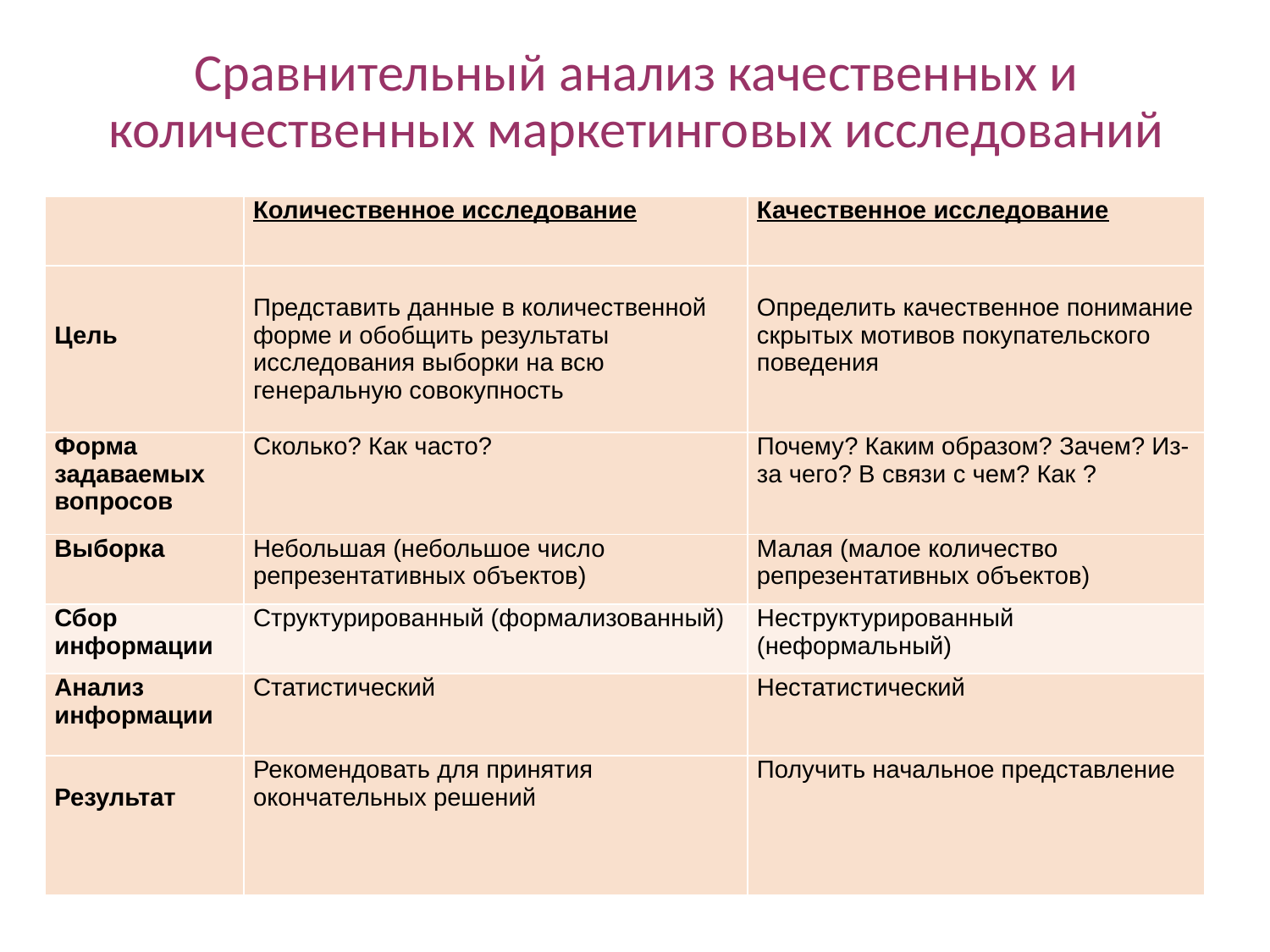

# Сравнительный анализ качественных и количественных маркетинговых исследований
|  | Количественное исследование | Качественное исследование |
| --- | --- | --- |
| Цель | Представить данные в количественной форме и обобщить результаты исследования выборки на всю генеральную совокупность | Определить качественное понимание скрытых мотивов покупательского поведения |
| Форма задаваемых вопросов | Сколько? Как часто? | Почему? Каким образом? Зачем? Из-за чего? В связи с чем? Как ? |
| Выборка | Небольшая (небольшое число репрезентативных объектов) | Малая (малое количество репрезентативных объектов) |
| Сбор информации | Структурированный (формализованный) | Неструктурированный (неформальный) |
| Анализ информации | Статистический | Нестатистический |
| Результат | Рекомендовать для принятия окончательных решений | Получить начальное представление |